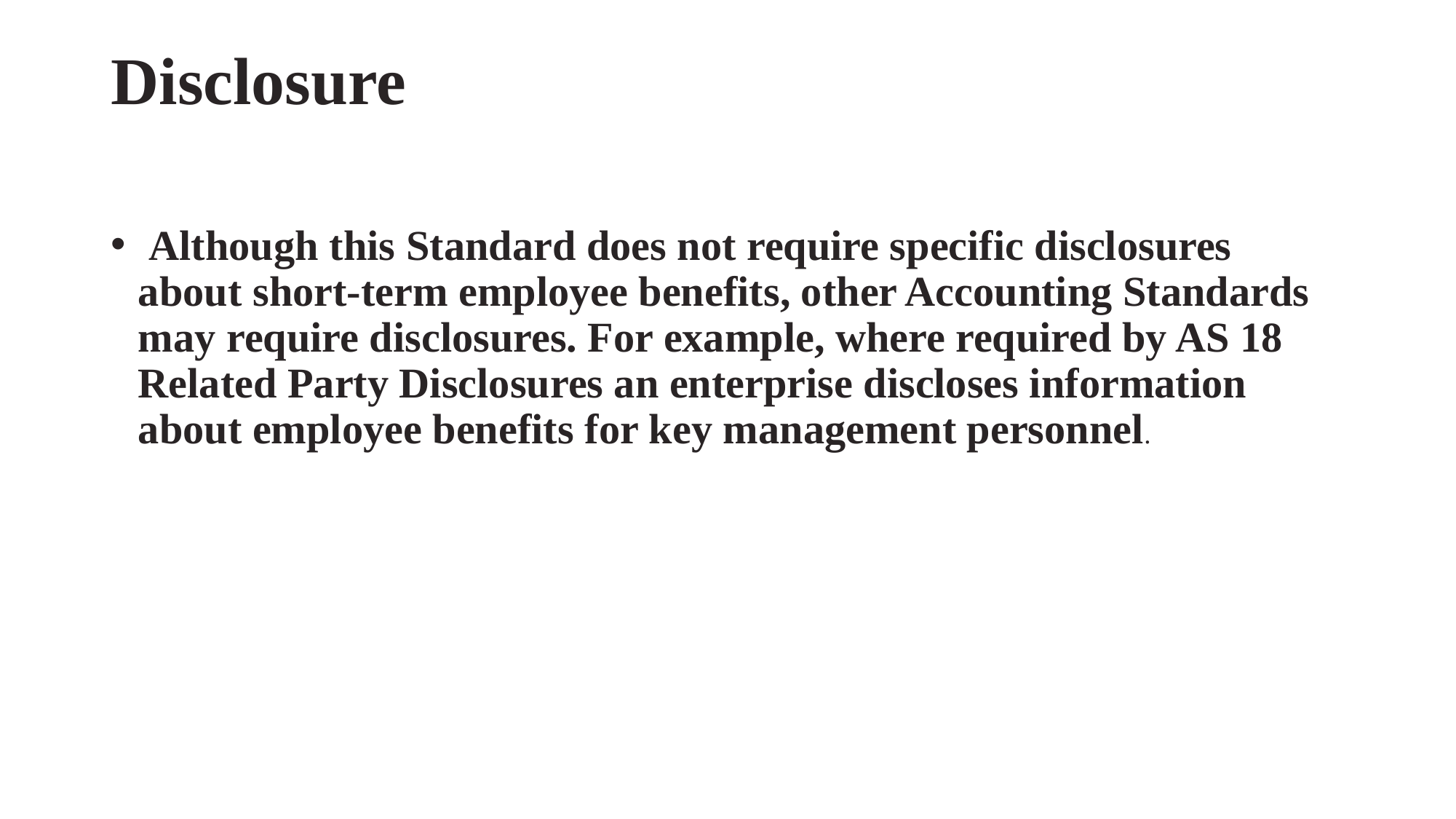

# Disclosure
 Although this Standard does not require specific disclosures about short-term employee benefits, other Accounting Standards may require disclosures. For example, where required by AS 18 Related Party Disclosures an enterprise discloses information about employee benefits for key management personnel.